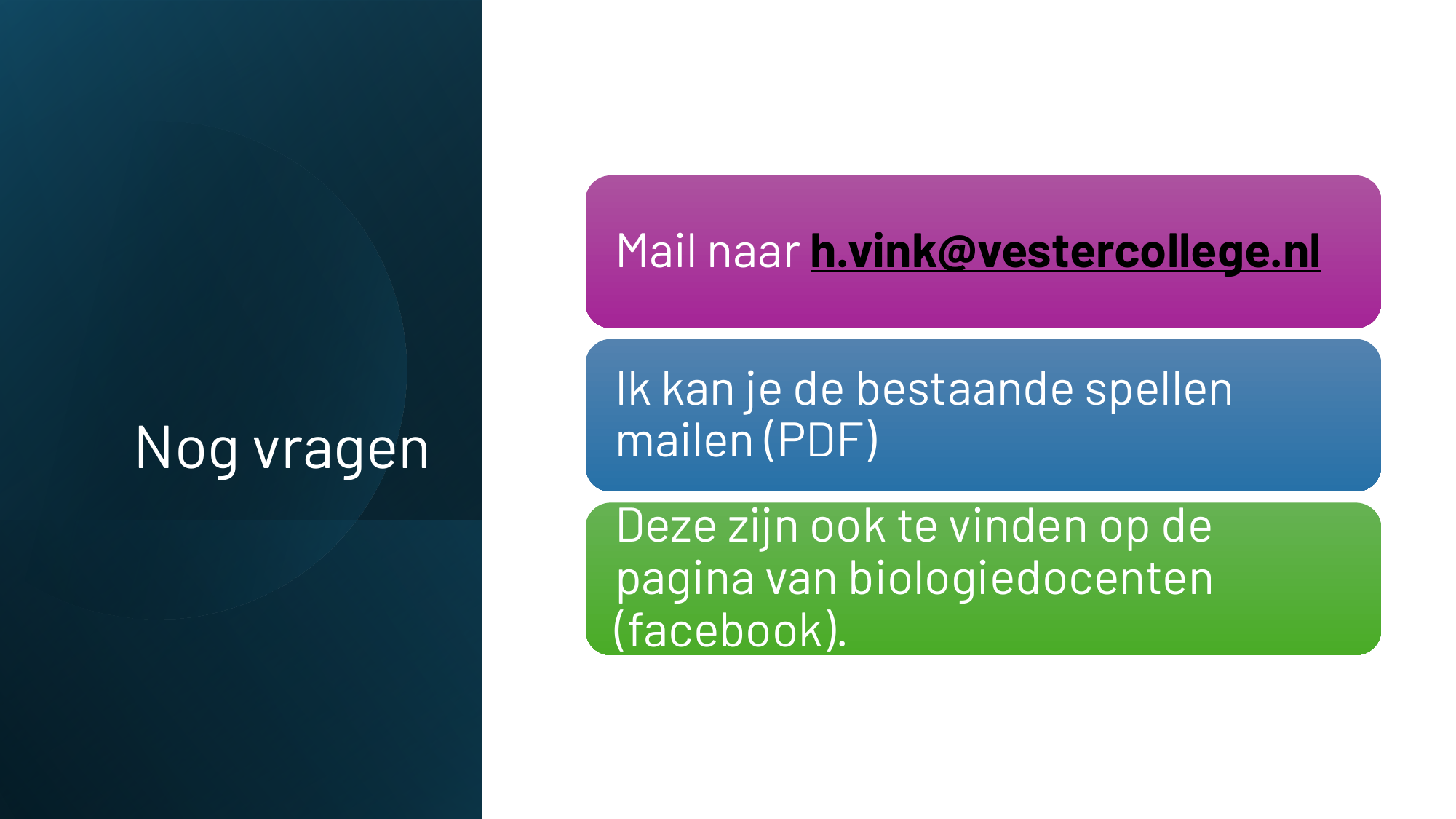

Mail naar h.vink@vestercollege.nl
Ik kan je de bestaande spellen mailen (PDF)
Deze zijn ook te vinden op de pagina van biologiedocenten (facebook).

# Nog vragen